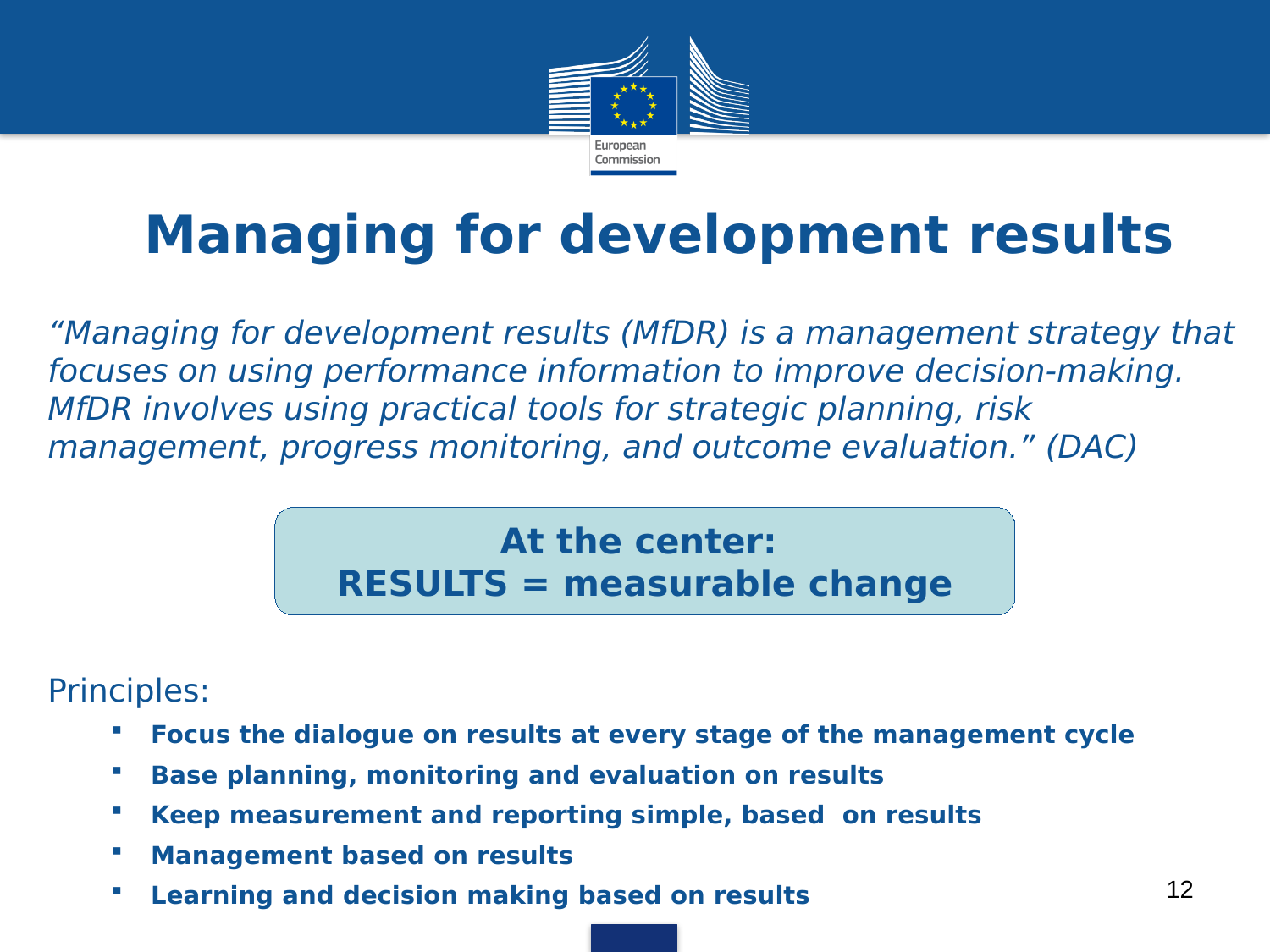

# Managing for development results
“Managing for development results (MfDR) is a management strategy that focuses on using performance information to improve decision-making. MfDR involves using practical tools for strategic planning, risk management, progress monitoring, and outcome evaluation.” (DAC)

Principles:
Focus the dialogue on results at every stage of the management cycle
Base planning, monitoring and evaluation on results
Keep measurement and reporting simple, based  on results
Management based on results
Learning and decision making based on results
At the center:
RESULTS = measurable change
12